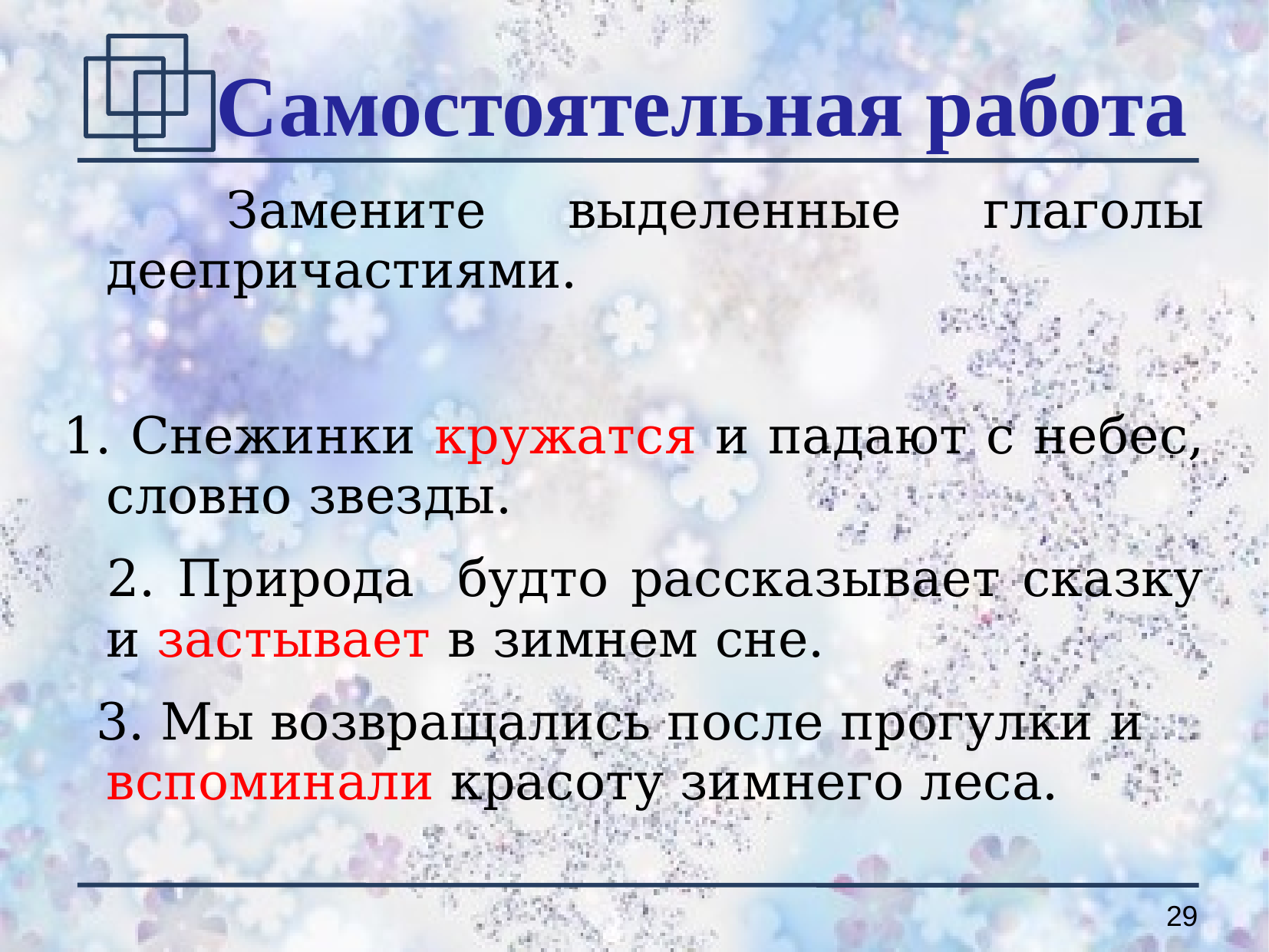

# Самостоятельная работа
  Замените выделенные глаголы деепричастиями.

1. Снежинки кружатся и падают с небес, словно звезды.
  2. Природа  будто рассказывает сказку и застывает в зимнем сне.
  3. Мы возвращались после прогулки и  вспоминали красоту зимнего леса.